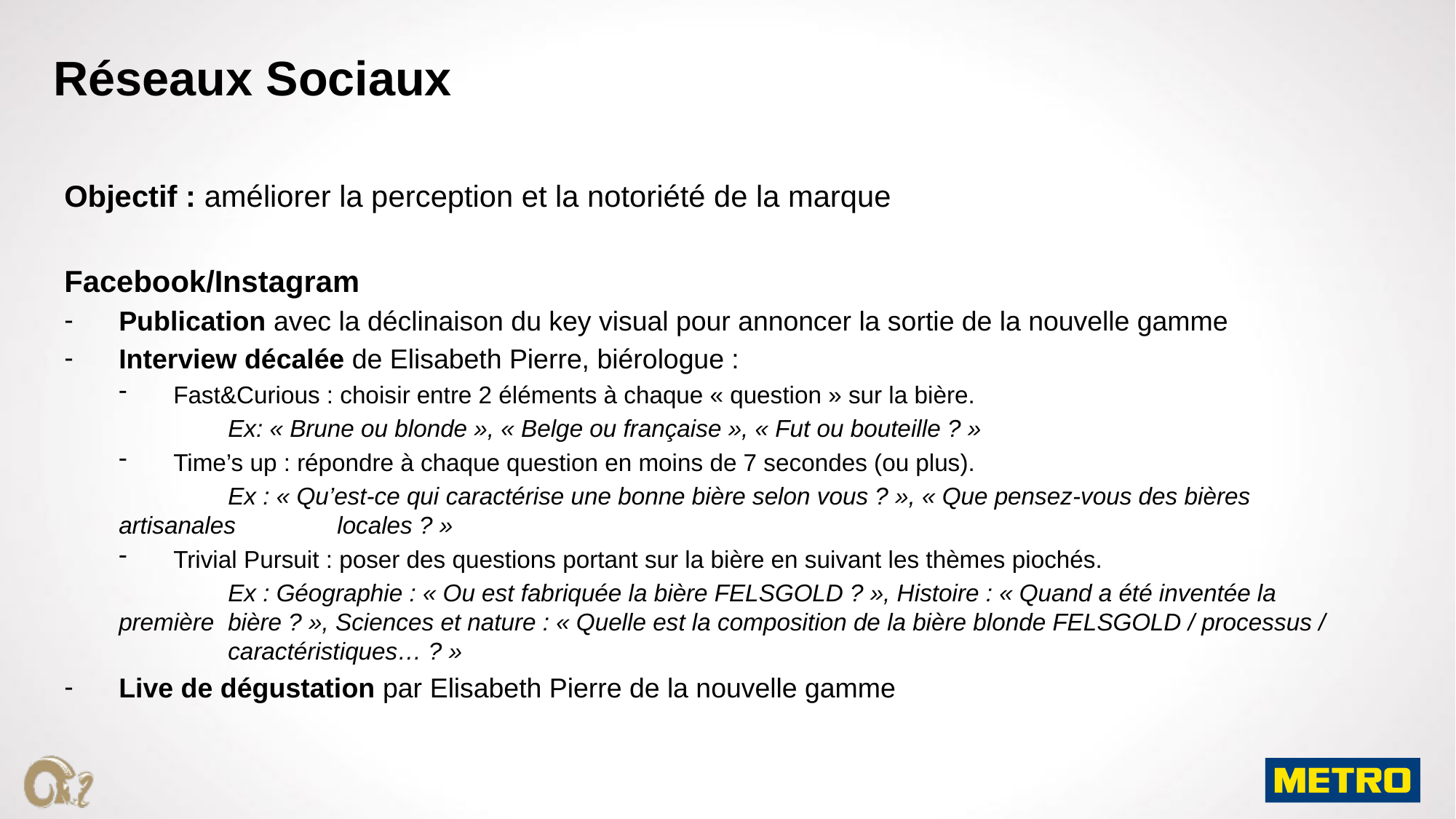

Réseaux Sociaux
Objectif : améliorer la perception et la notoriété de la marque

Facebook/Instagram
Publication avec la déclinaison du key visual pour annoncer la sortie de la nouvelle gamme
Interview décalée de Elisabeth Pierre, biérologue :
Fast&Curious : choisir entre 2 éléments à chaque « question » sur la bière.
	Ex: « Brune ou blonde », « Belge ou française », « Fut ou bouteille ? »
Time’s up : répondre à chaque question en moins de 7 secondes (ou plus).
	Ex : « Qu’est-ce qui caractérise une bonne bière selon vous ? », « Que pensez-vous des bières artisanales 	locales ? »
Trivial Pursuit : poser des questions portant sur la bière en suivant les thèmes piochés.
	Ex : Géographie : « Ou est fabriquée la bière FELSGOLD ? », Histoire : « Quand a été inventée la première 	bière ? », Sciences et nature : « Quelle est la composition de la bière blonde FELSGOLD / processus / 	caractéristiques… ? »
Live de dégustation par Elisabeth Pierre de la nouvelle gamme